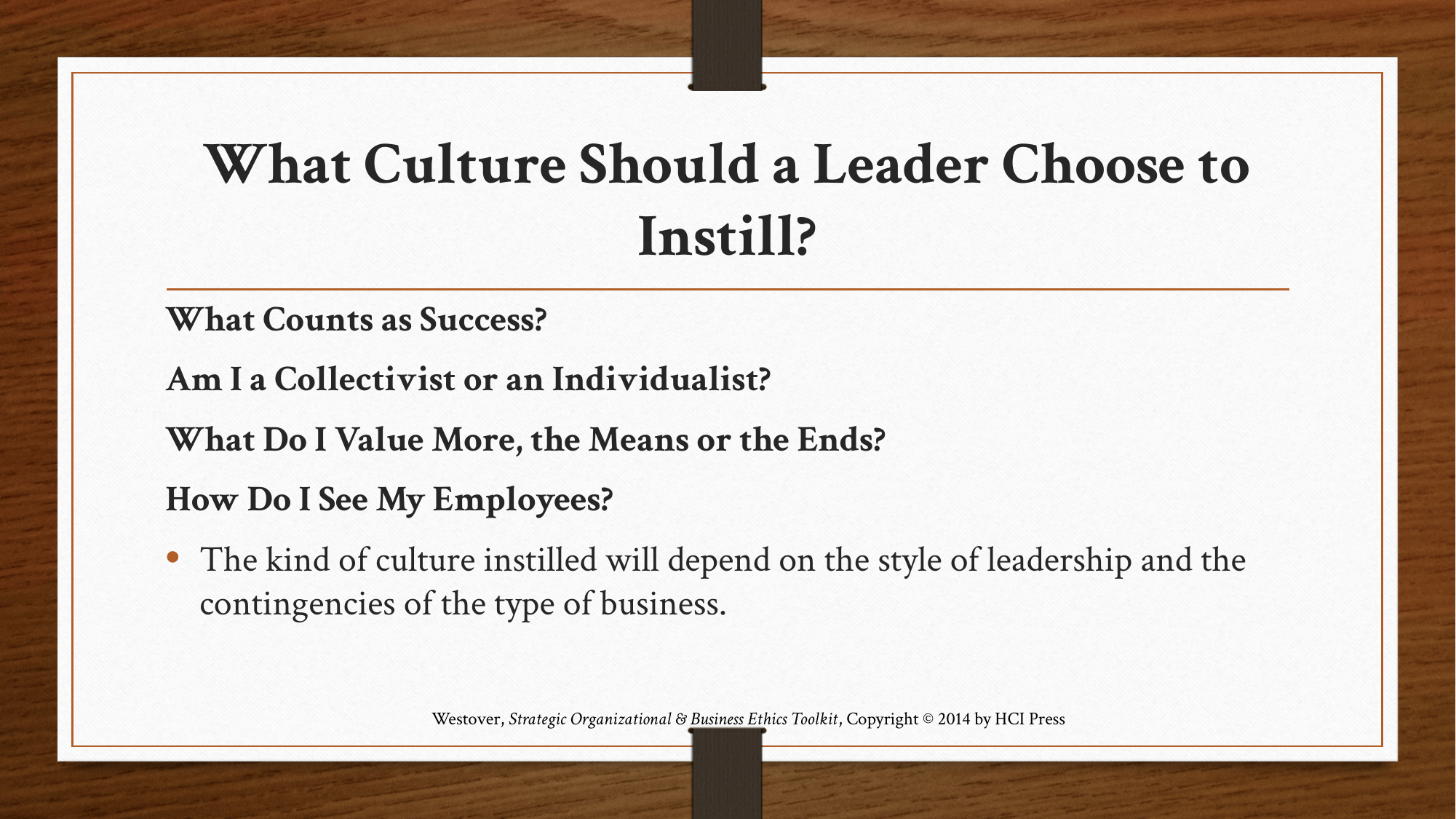

# What Culture Should a Leader Choose to Instill?
What Counts as Success?
Am I a Collectivist or an Individualist?
What Do I Value More, the Means or the Ends?
How Do I See My Employees?
The kind of culture instilled will depend on the style of leadership and the contingencies of the type of business.
Westover, Strategic Organizational & Business Ethics Toolkit, Copyright © 2014 by HCI Press